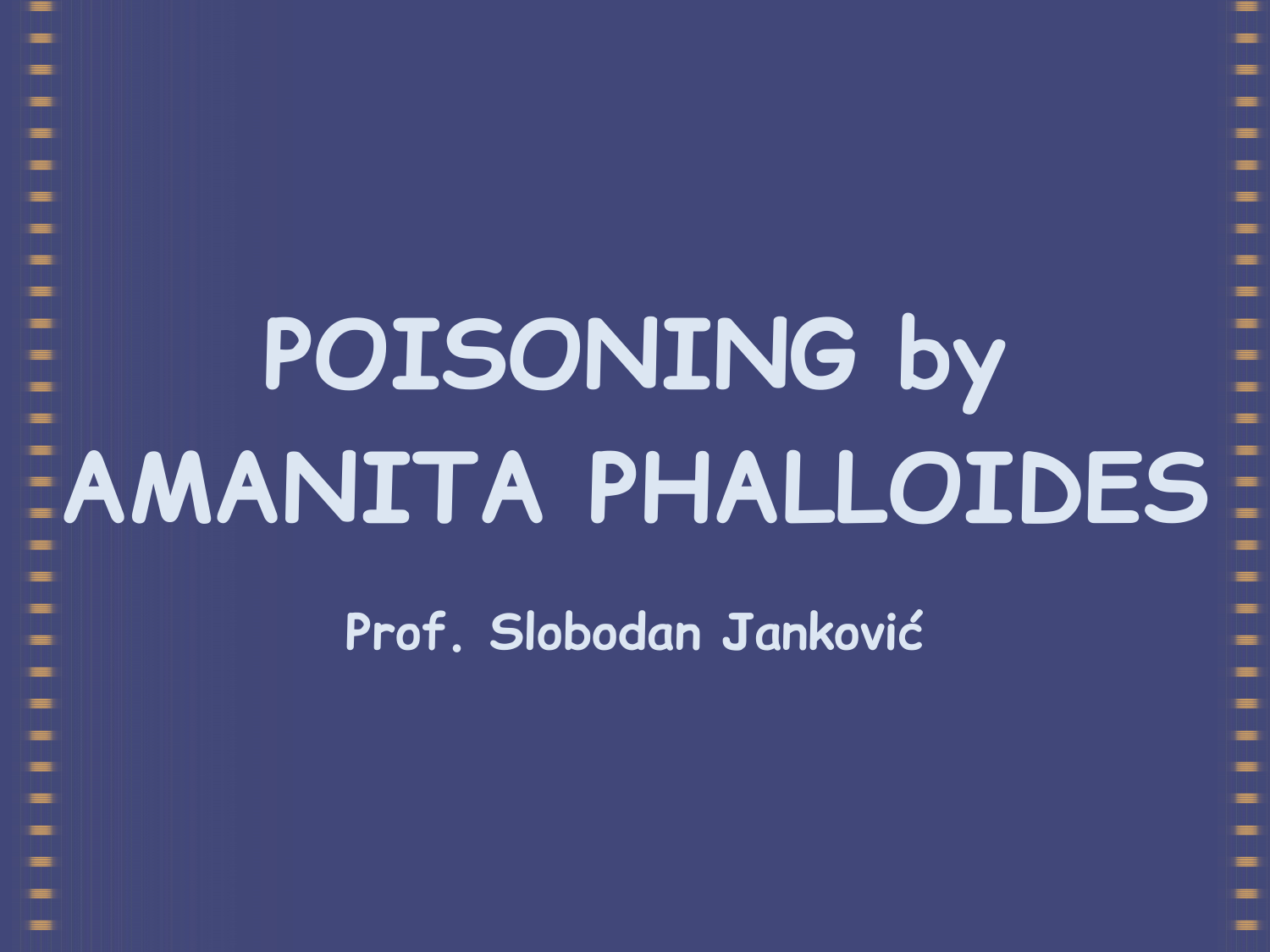

POISONING by
AMANITA PHALLOIDES

Prof. Slobodan Janković